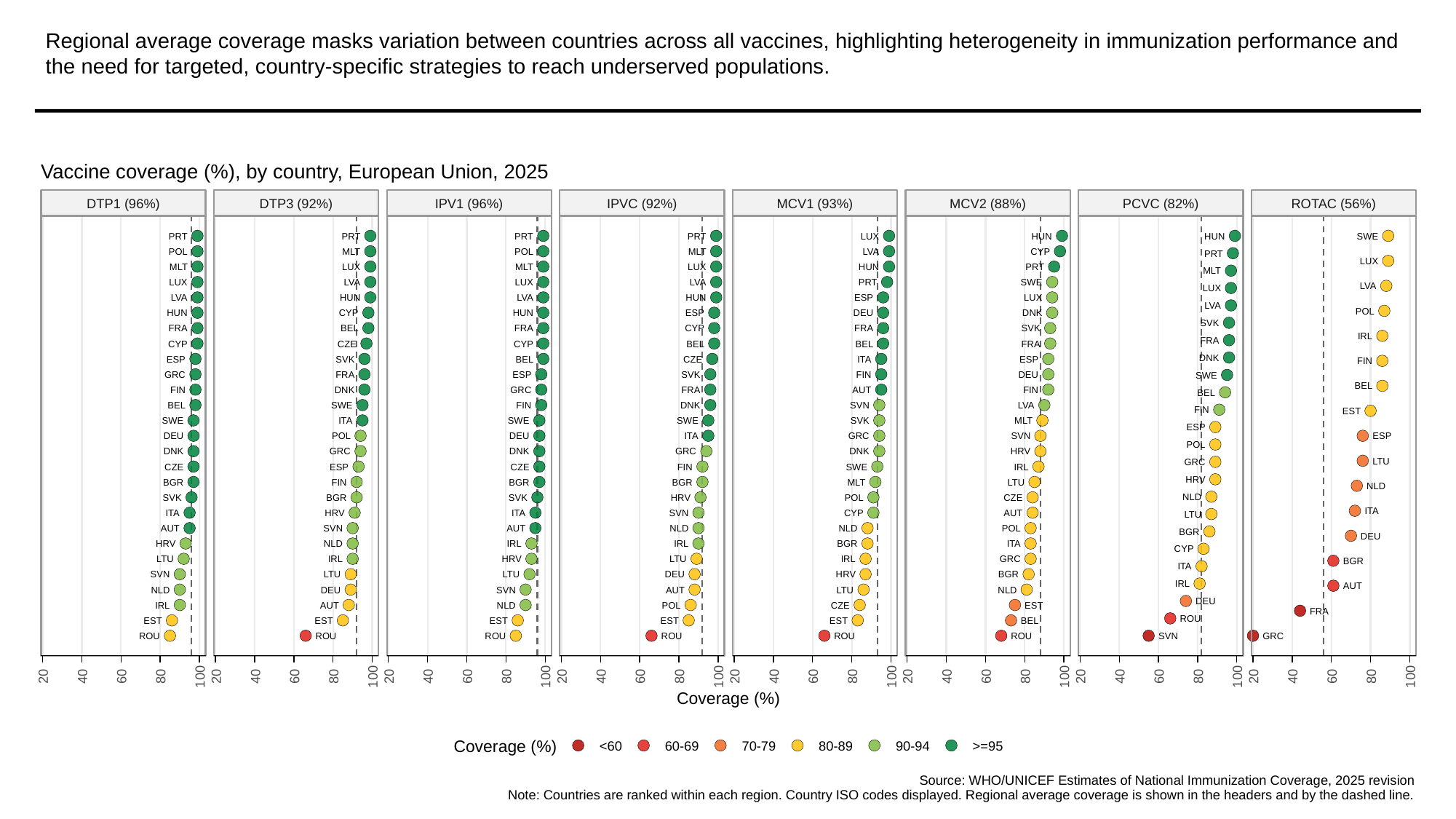

# Regional average coverage masks variation between countries across all vaccines, highlighting heterogeneity in immunization performance and the need for targeted, country-specific strategies to reach underserved populations.

Vaccine coverage (%), by country, European Union, 2025

DTP1 (96%)
DTP3 (92%)
IPV1 (96%)
IPVC (92%)
MCV1 (93%)
MCV2 (88%)
PCVC (82%)
ROTAC (56%)

PRT
PRT
PRT
PRT
LUX
HUN
HUN
SWE

POL
MLT
POL
MLT
LVA
CYP
PRT

LUX

MLT
LUX
MLT
LUX
HUN
PRT

MLT

LUX
LVA
LUX
LVA
PRT
SWE

LVA
LUX

LVA
HUN
LVA
HUN
ESP
LUX

LVA

POL
HUN
CYP
HUN
ESP
DEU
DNK

SVK

FRA
BEL
FRA
CYP
FRA
SVK

IRL

FRA

CYP
CZE
CYP
BEL
BEL
FRA

DNK

ESP
SVK
BEL
CZE
ITA
ESP
FIN

GRC
FRA
ESP
SVK
FIN
DEU
SWE

BEL

FIN
DNK
GRC
FRA
AUT
FIN

BEL

BEL
SWE
FIN
DNK
SVN
LVA

FIN
EST

SWE
ITA
SWE
SWE
SVK
MLT

ESP

DEU
POL
DEU
ITA
GRC
SVN
ESP

POL

DNK
GRC
DNK
GRC
DNK
HRV

LTU
GRC

CZE
ESP
CZE
FIN
SWE
IRL

HRV

BGR
FIN
BGR
BGR
MLT
LTU

NLD

NLD
SVK
BGR
SVK
HRV
POL
CZE

ITA

ITA
HRV
ITA
SVN
CYP
AUT
LTU

AUT
SVN
AUT
NLD
NLD
POL

BGR

DEU

HRV
NLD
IRL
IRL
BGR
ITA

CYP

LTU
IRL
HRV
LTU
IRL
GRC
BGR

ITA

SVN
LTU
LTU
DEU
HRV
BGR

IRL
AUT

NLD
DEU
SVN
AUT
LTU
NLD

DEU

IRL
AUT
NLD
POL
CZE
EST

FRA

ROU
EST
EST
EST
EST
EST
BEL

ROU
ROU
ROU
ROU
ROU
ROU
SVN
GRC

20
40
60
80
100
20
40
60
80
100
20
40
60
80
100
20
40
60
80
100
20
40
60
80
100
20
40
60
80
100
20
40
60
80
100
20
40
60
80
100
Coverage (%)
Coverage (%)

<60
60-69
70-79
80-89
90-94
>=95
Source: WHO/UNICEF Estimates of National Immunization Coverage, 2025 revision
Note: Countries are ranked within each region. Country ISO codes displayed. Regional average coverage is shown in the headers and by the dashed line.